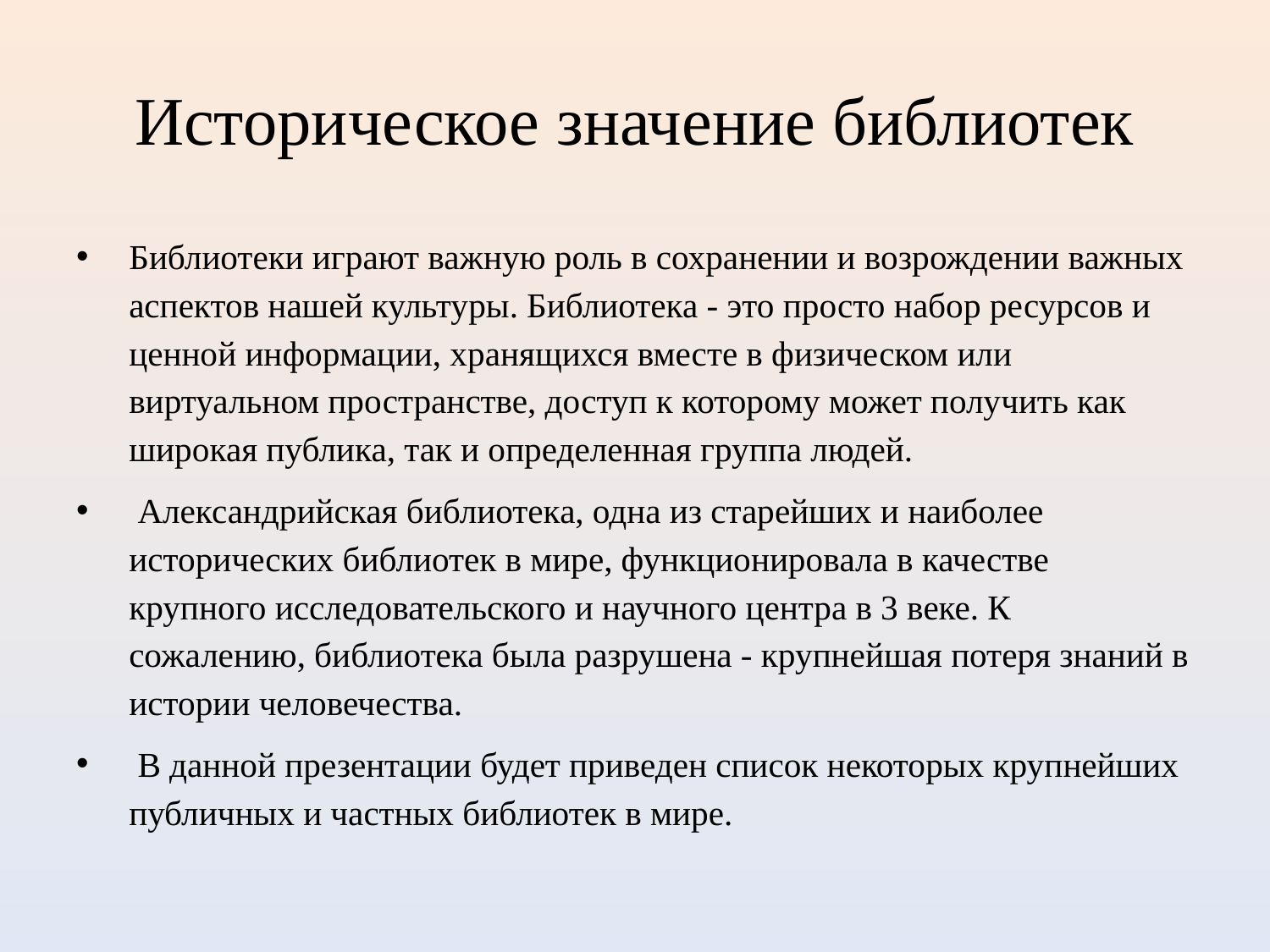

# Историческое значение библиотек
Библиотеки играют важную роль в сохранении и возрождении важных аспектов нашей культуры. Библиотека - это просто набор ресурсов и ценной информации, хранящихся вместе в физическом или виртуальном пространстве, доступ к которому может получить как широкая публика, так и определенная группа людей.
 Александрийская библиотека, одна из старейших и наиболее исторических библиотек в мире, функционировала в качестве крупного исследовательского и научного центра в 3 веке. К сожалению, библиотека была разрушена - крупнейшая потеря знаний в истории человечества.
 В данной презентации будет приведен список некоторых крупнейших публичных и частных библиотек в мире.